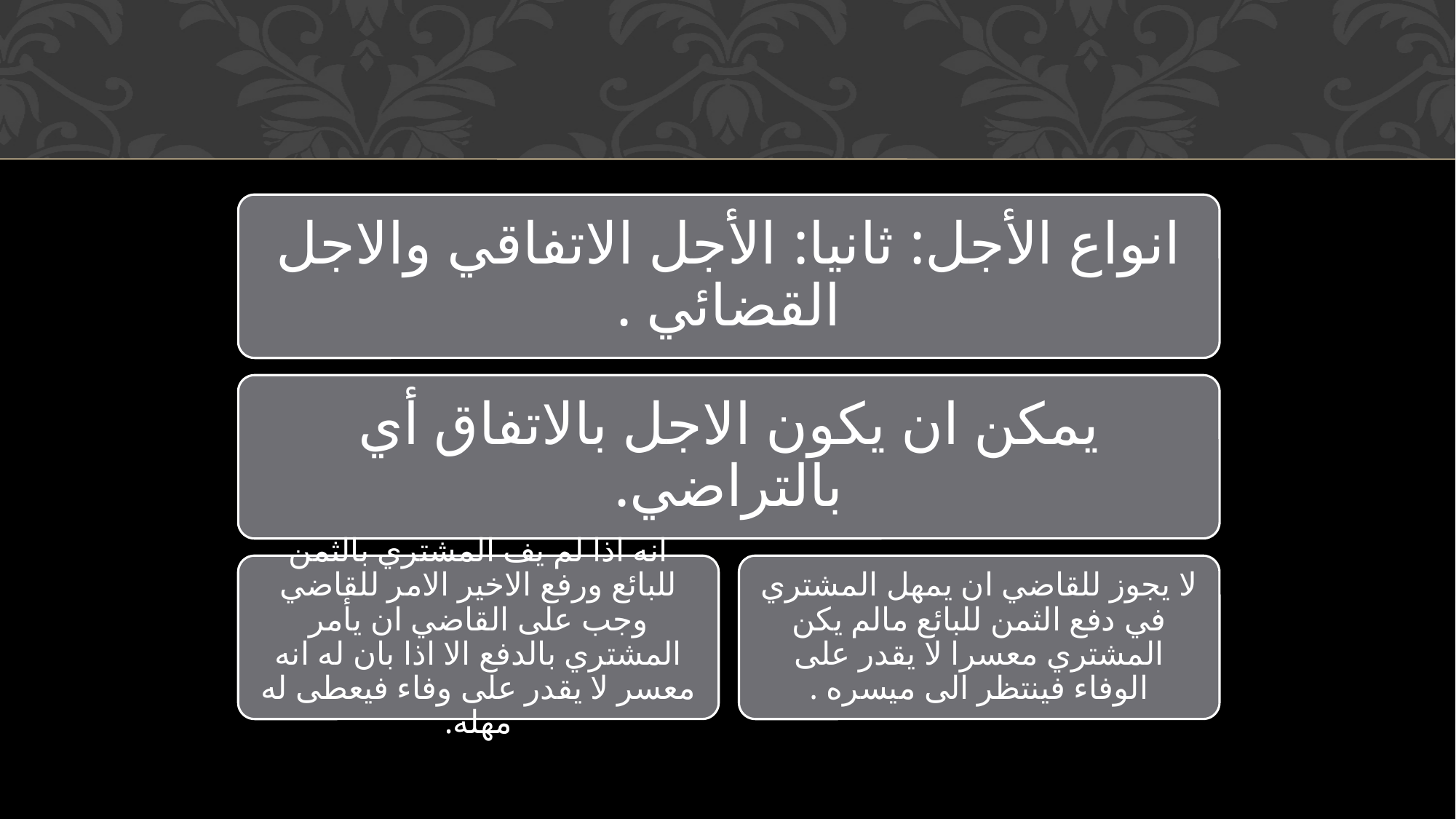

انواع الأجل: ثانيا: الأجل الاتفاقي والاجل القضائي .
يمكن ان يكون الاجل بالاتفاق أي بالتراضي.
انه اذا لم يف المشتري بالثمن للبائع ورفع الاخير الامر للقاضي وجب على القاضي ان يأمر المشتري بالدفع الا اذا بان له انه معسر لا يقدر على وفاء فيعطى له مهله.
لا يجوز للقاضي ان يمهل المشتري في دفع الثمن للبائع مالم يكن المشتري معسرا لا يقدر على الوفاء فينتظر الى ميسره .